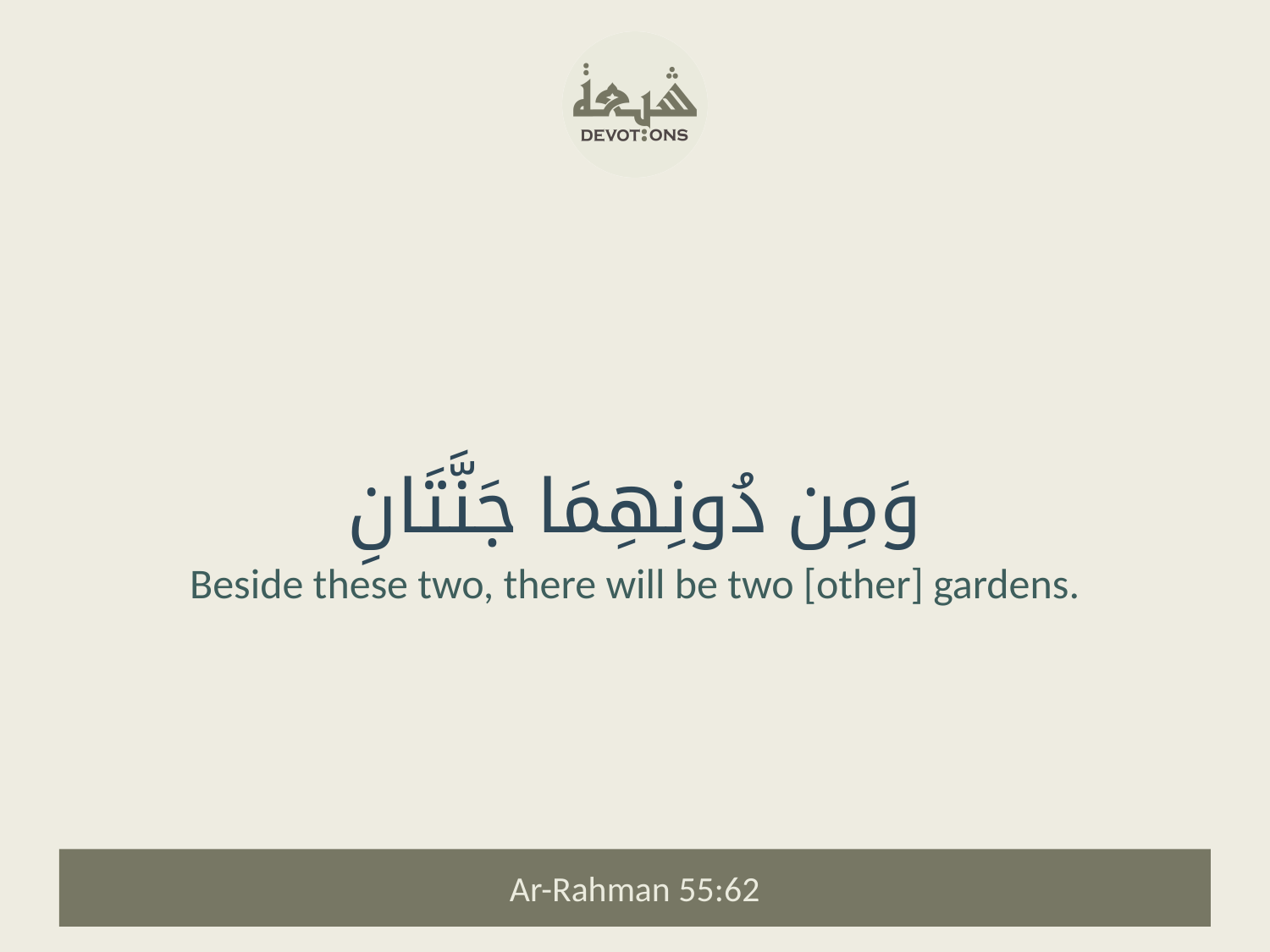

وَمِن دُونِهِمَا جَنَّتَانِ
Beside these two, there will be two [other] gardens.
Ar-Rahman 55:62